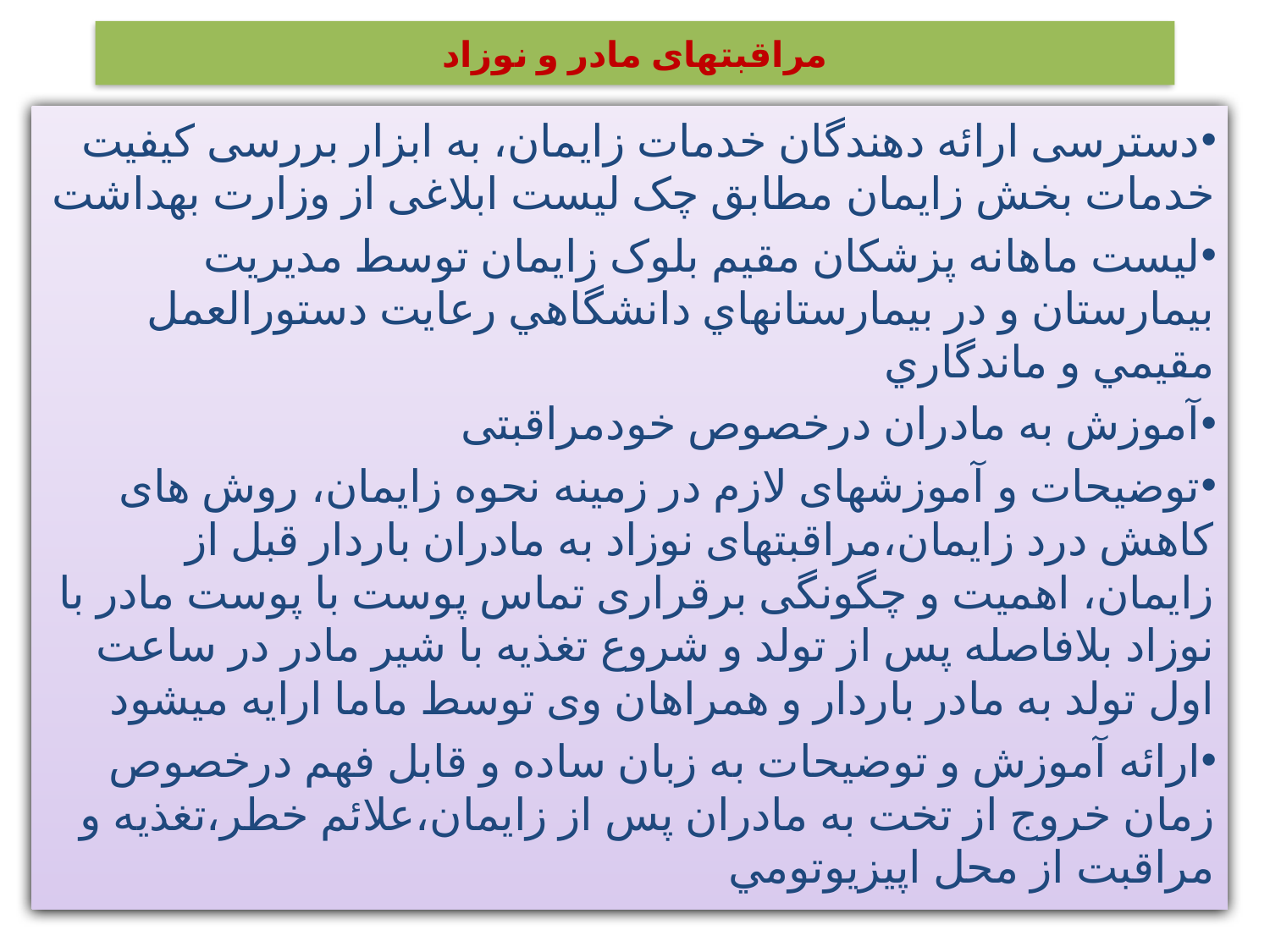

# مراقبت‏های مادر و نوزاد
دسترسی ارائه دهندگان خدمات زایمان، به ابزار بررسی کیفیت خدمات بخش زایمان مطابق چک لیست ابلاغی از وزارت بهداشت
لیست ماهانه پزشکان مقیم بلوک زایمان توسط مدیریت بیمارستان و در بيمارستانهاي دانشگاهي رعايت دستورالعمل مقيمي و ماندگاري
آموزش به مادران درخصوص خودمراقبتی
توضیحات و آموزش‏های لازم در زمینه نحوه زایمان، روش های کاهش درد زایمان،مراقبت‏های نوزاد به مادران باردار قبل از زایمان، اهمیت و چگونگی برقراری تماس پوست با پوست مادر با نوزاد بلافاصله پس از تولد و شروع تغذیه با شیر مادر در ساعت اول تولد به مادر باردار و همراهان وی توسط ماما ارایه می‏شود
ارائه آموزش و توضیحات به زبان ساده و قابل فهم درخصوص زمان خروج از تخت به مادران پس از زایمان،علائم خطر،تغذيه و مراقبت از محل اپيزيوتومي